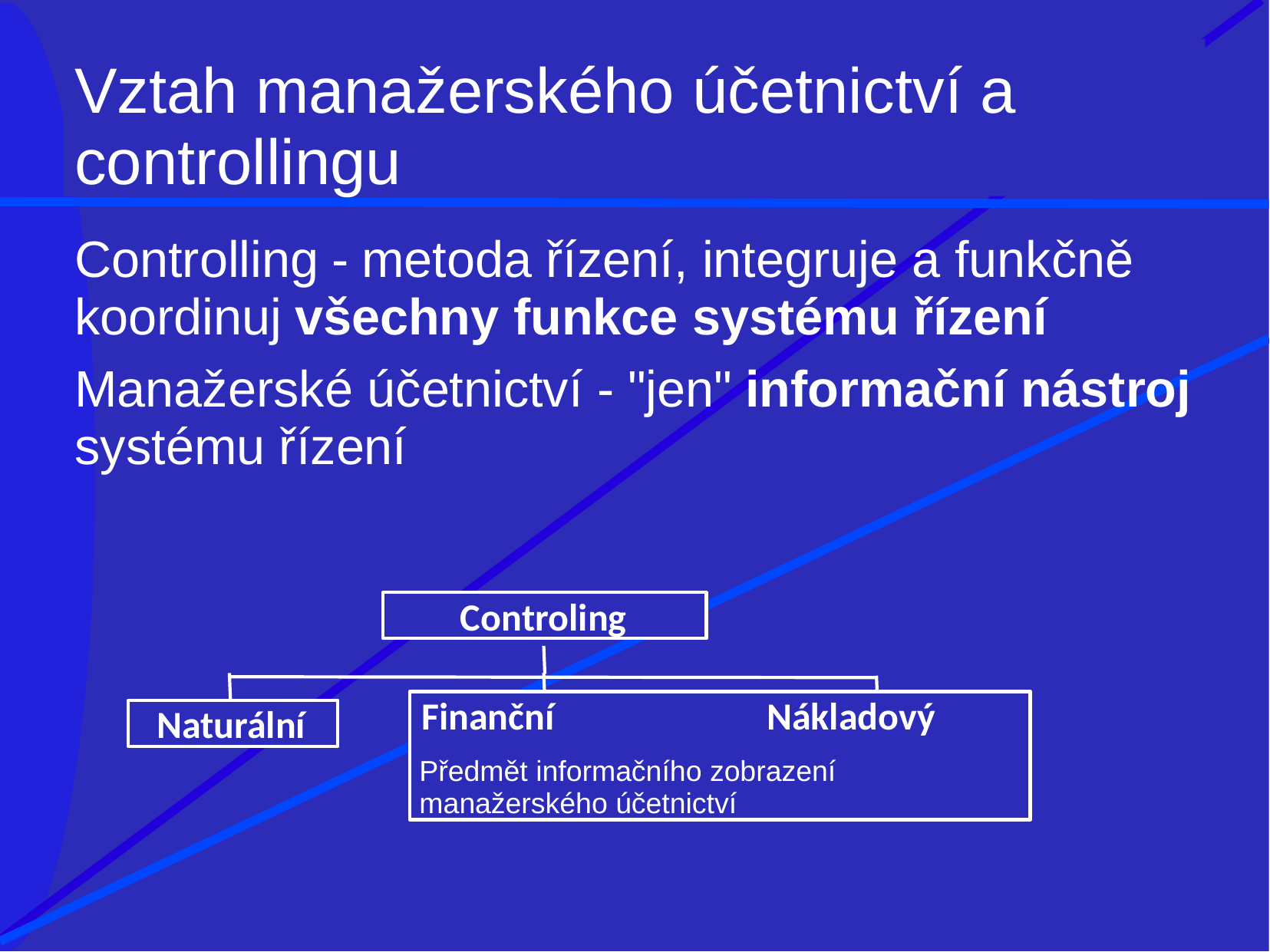

# Vztah manažerského účetnictví a
controllingu
Controlling - metoda řízení, integruje a funkčně
koordinuj všechny funkce systému řízení
Manažerské účetnictví - "jen" informační nástroj
systému řízení
Controling

Finanční 		Nákladový
Předmět informačního zobrazení
manažerského účetnictví
Naturální
Finanční